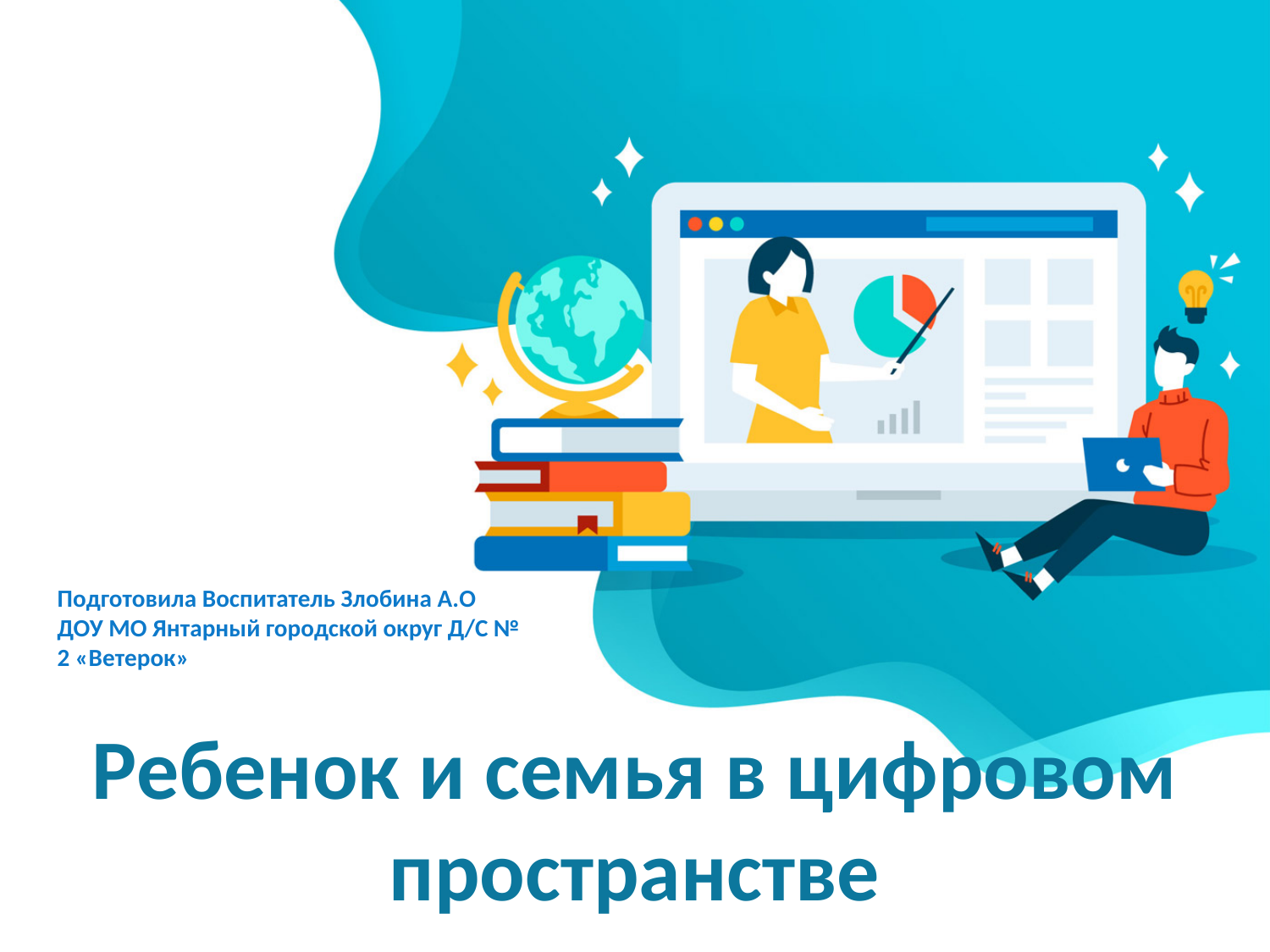

Подготовила Воспитатель Злобина А.О
ДОУ МО Янтарный городской округ Д/С № 2 «Ветерок»
# Ребенок и семья в цифровом пространстве